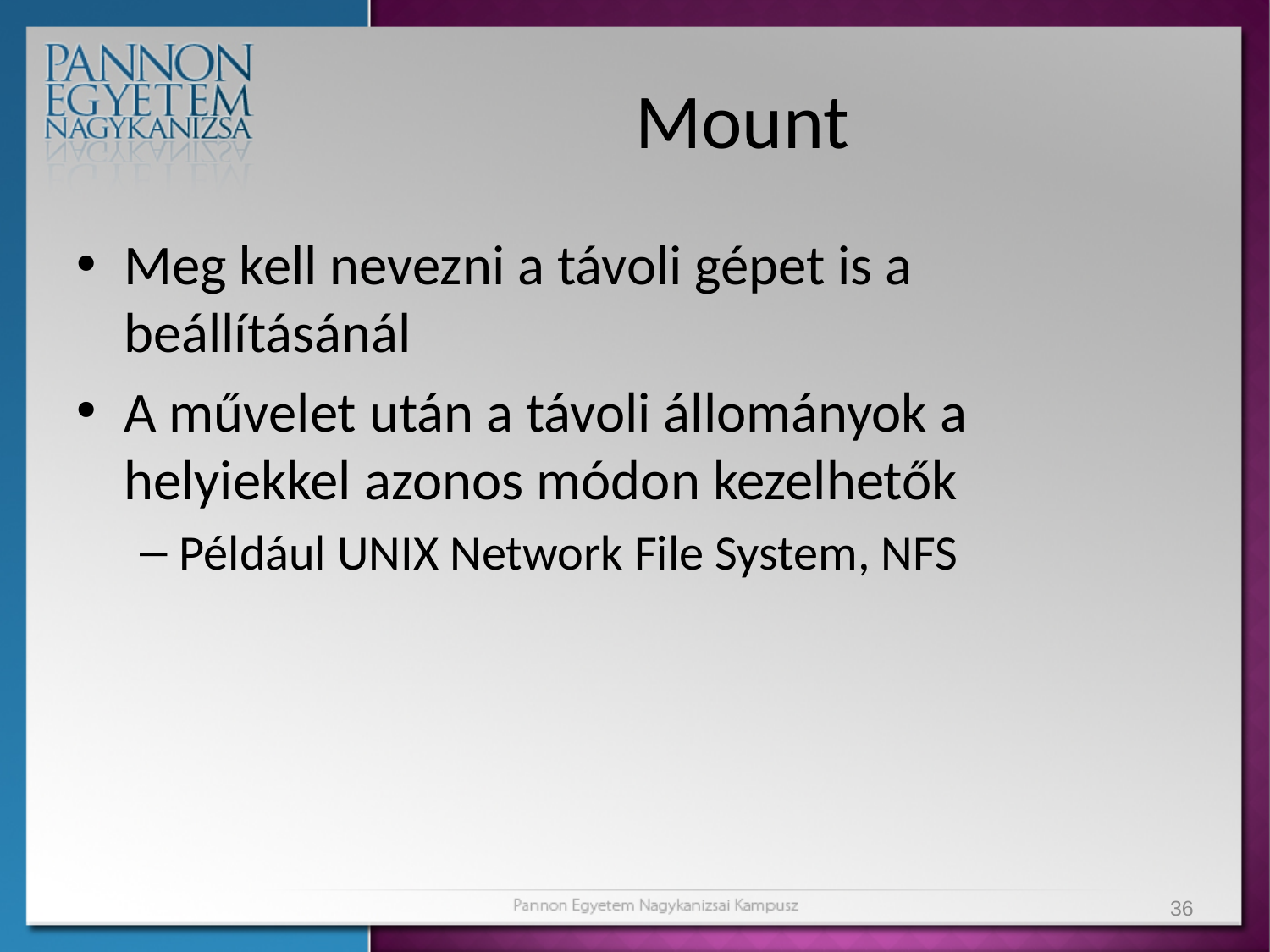

# Mount
Meg kell nevezni a távoli gépet is a beállításánál
A művelet után a távoli állományok a helyiekkel azonos módon kezelhetők
Például UNIX Network File System, NFS
36